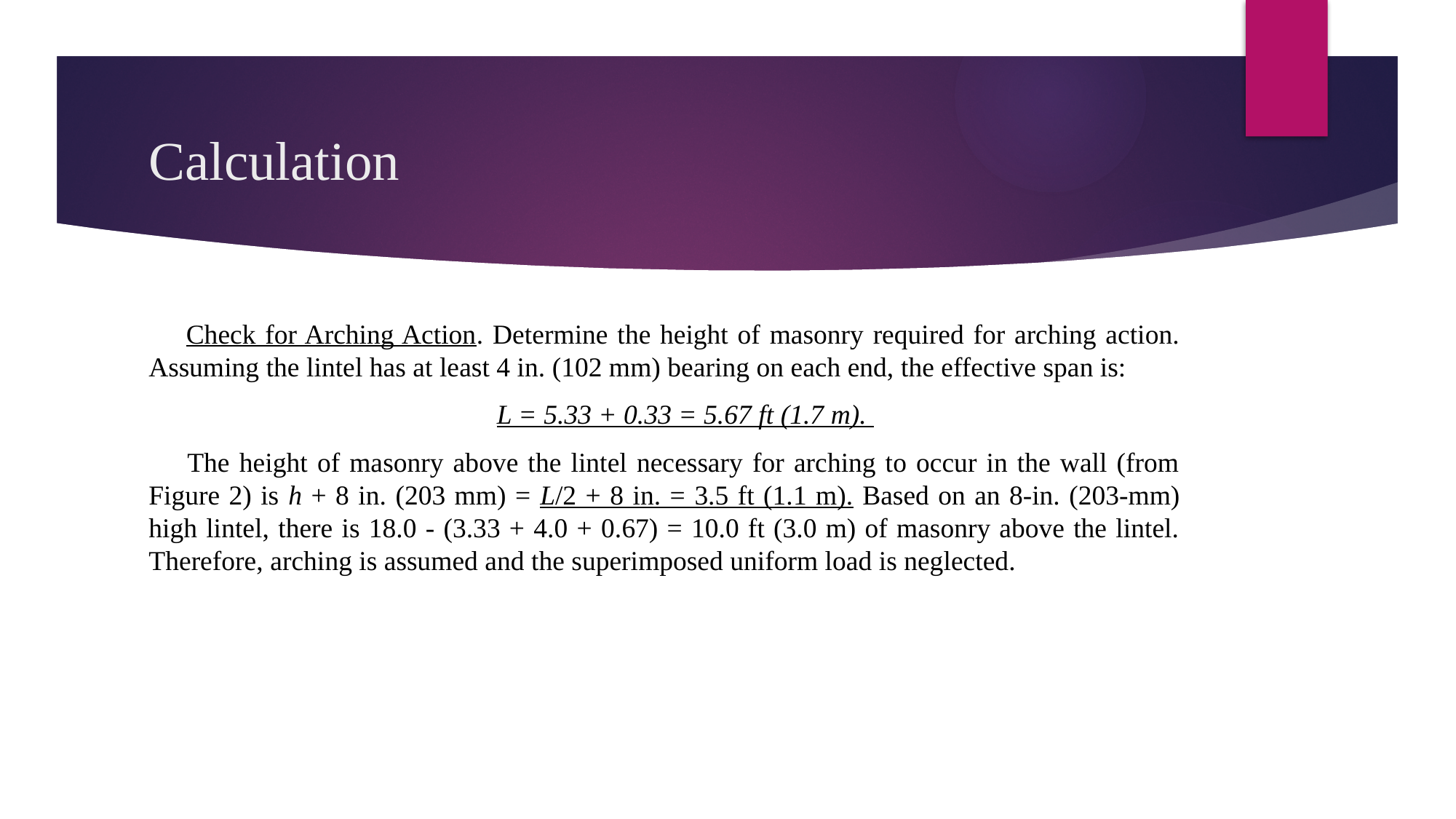

# Calculation
    Check for Arching Action. Determine the height of masonry required for arching action. Assuming the lintel has at least 4 in. (102 mm) bearing on each end, the effective span is:
      L = 5.33 + 0.33 = 5.67 ft (1.7 m).
    The height of masonry above the lintel necessary for arching to occur in the wall (from Figure 2) is h + 8 in. (203 mm) = L/2 + 8 in. = 3.5 ft (1.1 m). Based on an 8-in. (203-mm) high lintel, there is 18.0 - (3.33 + 4.0 + 0.67) = 10.0 ft (3.0 m) of masonry above the lintel. Therefore, arching is assumed and the superimposed uniform load is neglected.